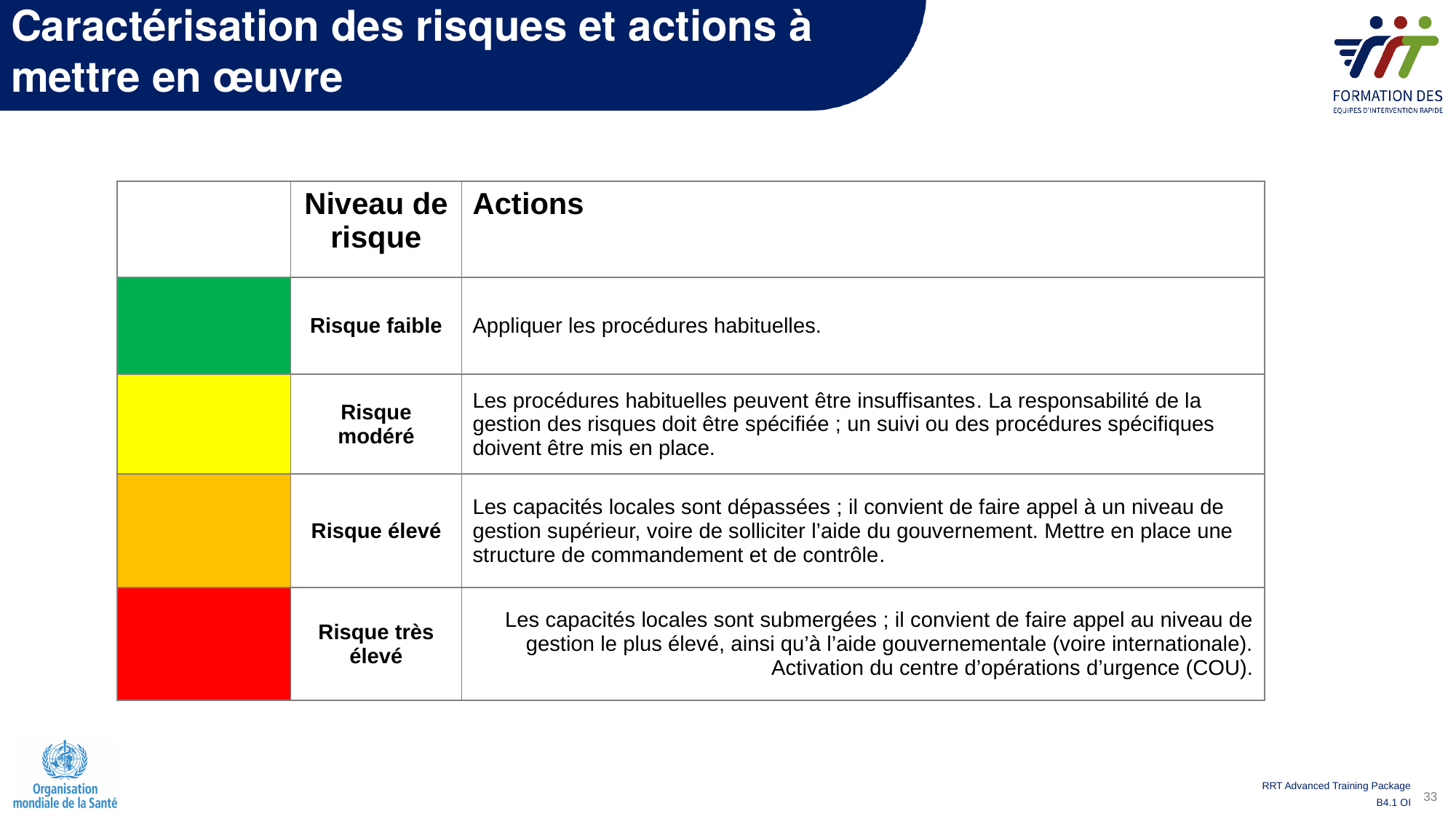

Caractérisation des risques et actions à mettre en œuvre
|  | Niveau de risque | Actions |
| --- | --- | --- |
|  | Risque faible | Appliquer les procédures habituelles. |
|  | Risque modéré | Les procédures habituelles peuvent être insuffisantes. La responsabilité de la gestion des risques doit être spécifiée ; un suivi ou des procédures spécifiques doivent être mis en place. |
|  | Risque élevé | Les capacités locales sont dépassées ; il convient de faire appel à un niveau de gestion supérieur, voire de solliciter l’aide du gouvernement. Mettre en place une structure de commandement et de contrôle. |
|  | Risque très élevé | Les capacités locales sont submergées ; il convient de faire appel au niveau de gestion le plus élevé, ainsi qu’à l’aide gouvernementale (voire internationale). Activation du centre d’opérations d’urgence (COU). |
/résilience